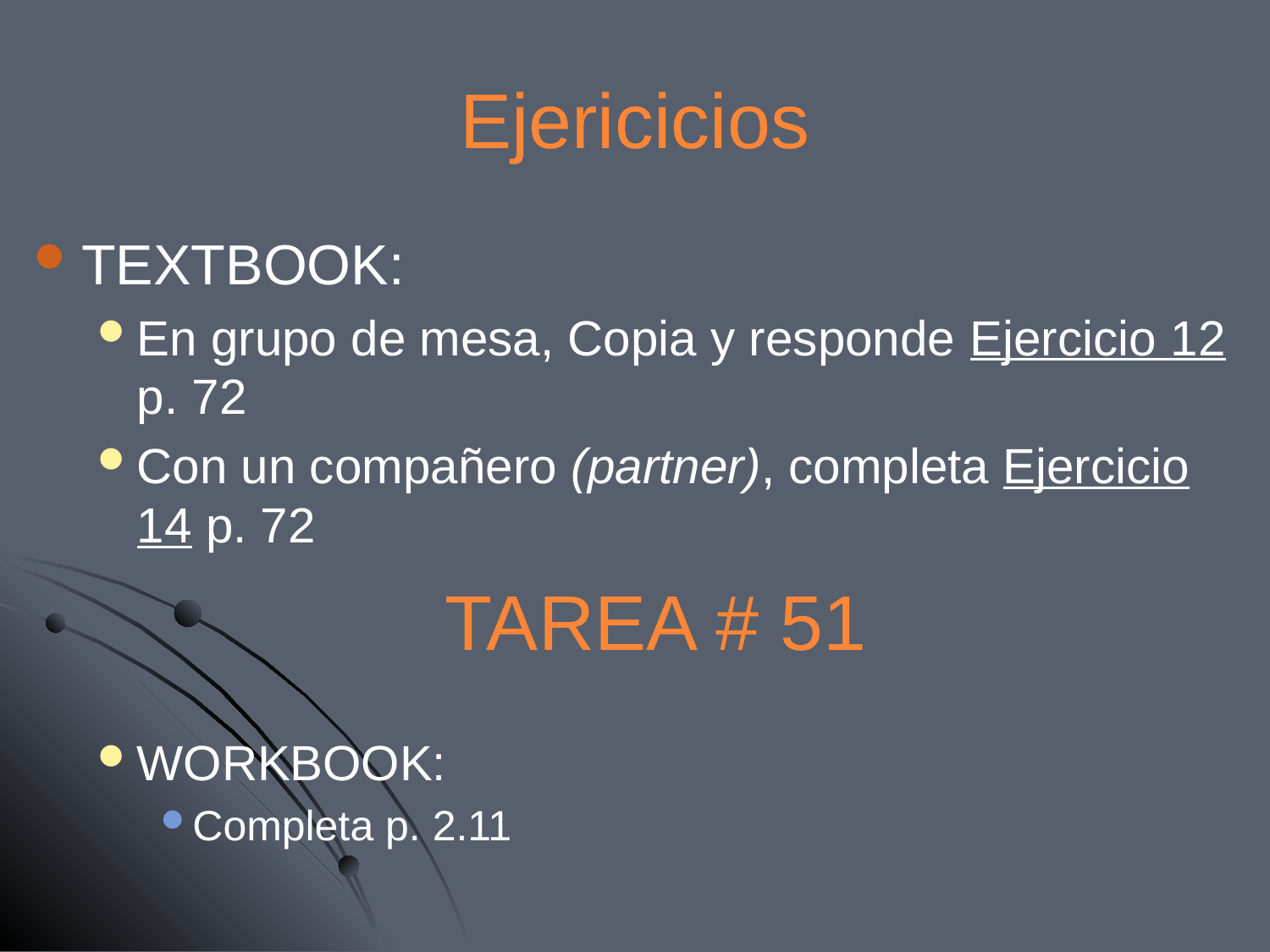

# Ejericicios
TEXTBOOK:
En grupo de mesa, Copia y responde Ejercicio 12 p. 72
Con un compañero (partner), completa Ejercicio 14 p. 72

WORKBOOK:
Completa p. 2.11
TAREA # 51